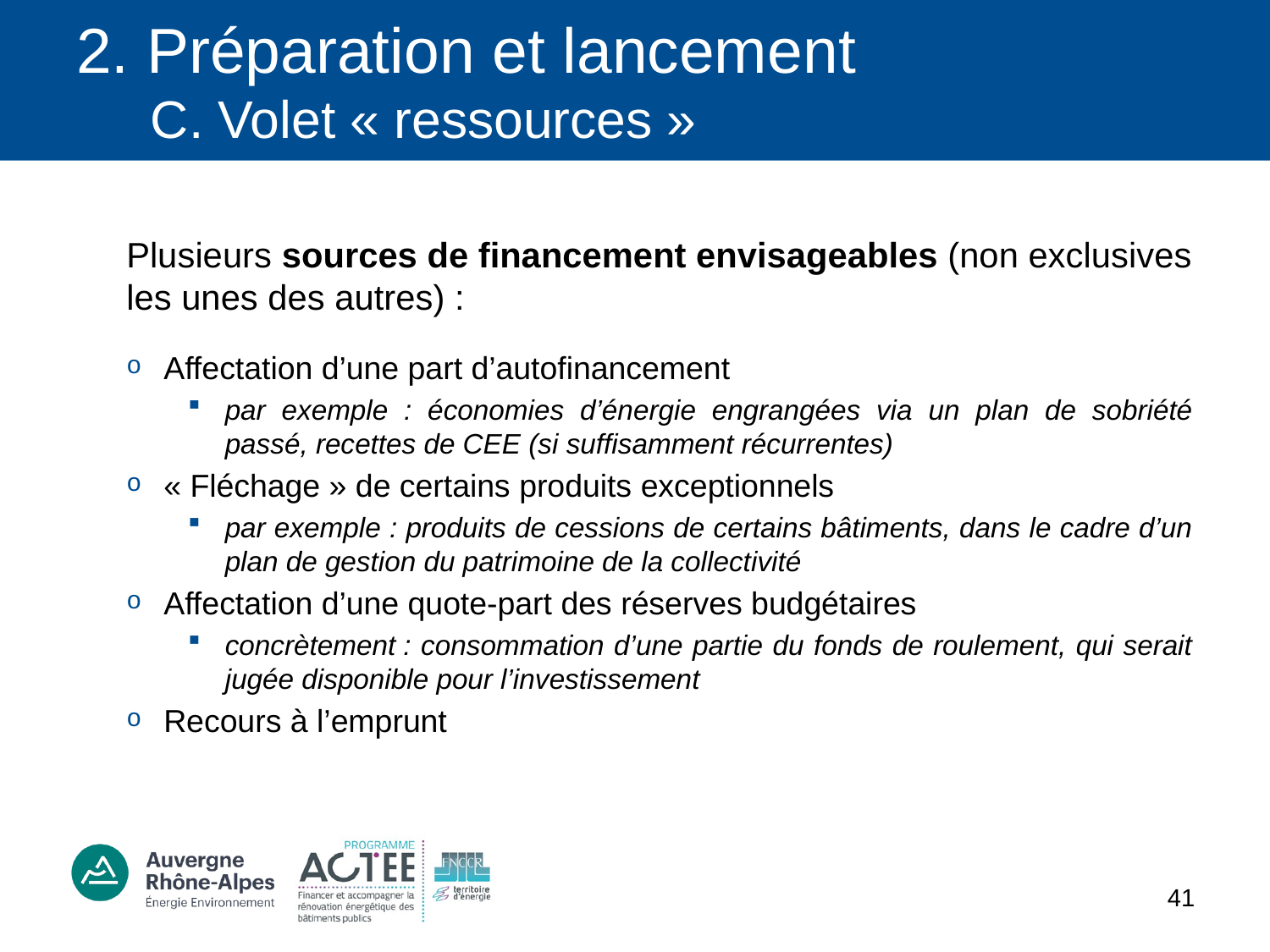

# 2. Préparation et lancement C. Volet « ressources »
Plusieurs sources de financement envisageables (non exclusives les unes des autres) :

Affectation d’une part d’autofinancement
par exemple : économies d’énergie engrangées via un plan de sobriété passé, recettes de CEE (si suffisamment récurrentes)
« Fléchage » de certains produits exceptionnels
par exemple : produits de cessions de certains bâtiments, dans le cadre d’un plan de gestion du patrimoine de la collectivité
Affectation d’une quote-part des réserves budgétaires
concrètement : consommation d’une partie du fonds de roulement, qui serait jugée disponible pour l’investissement
Recours à l’emprunt